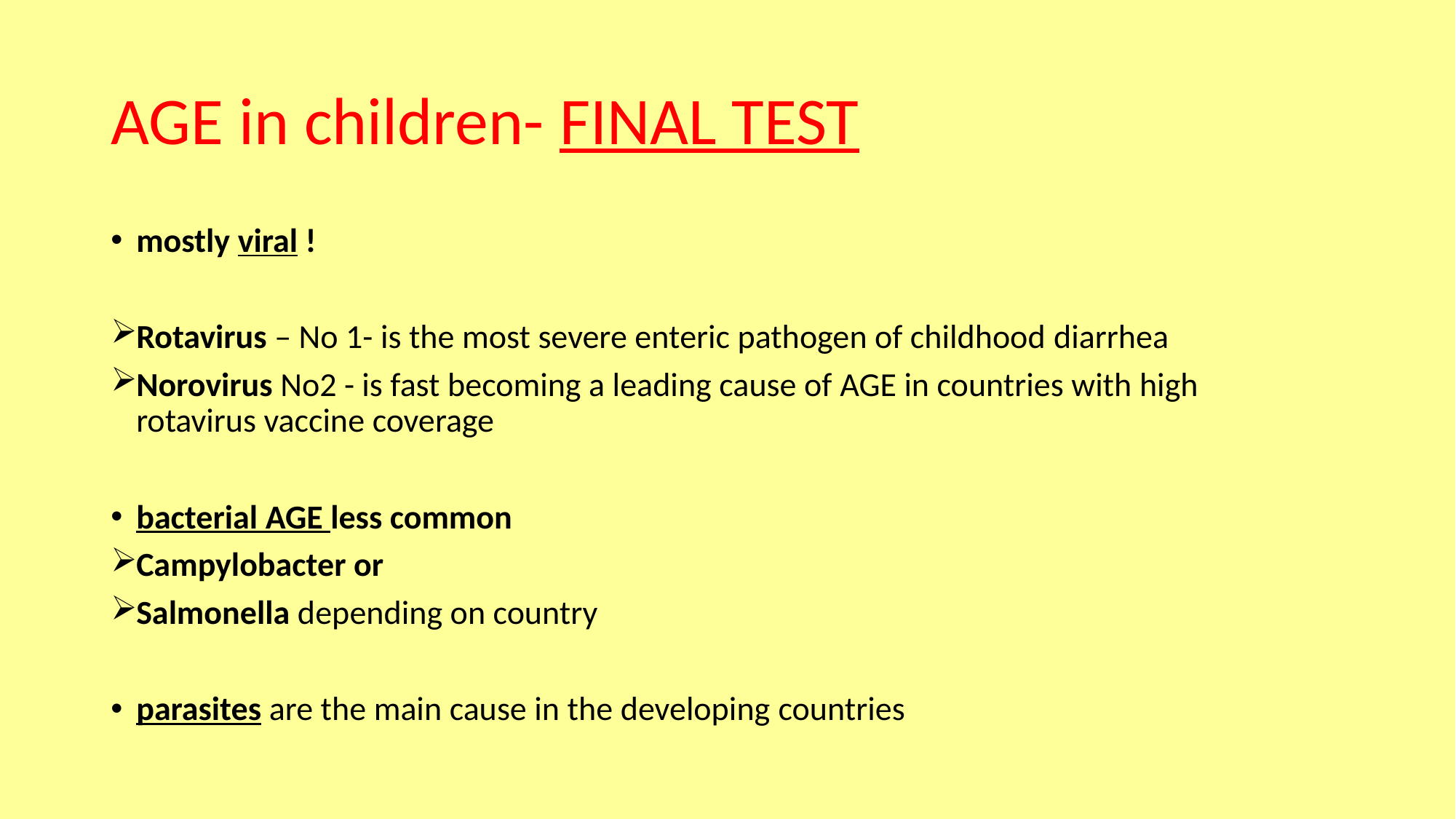

# AGE in children- FINAL TEST
mostly viral !

Rotavirus – No 1- is the most severe enteric pathogen of childhood diarrhea
Norovirus No2 - is fast becoming a leading cause of AGE in countries with high rotavirus vaccine coverage

bacterial AGE less common
Campylobacter or
Salmonella depending on country

parasites are the main cause in the developing countries